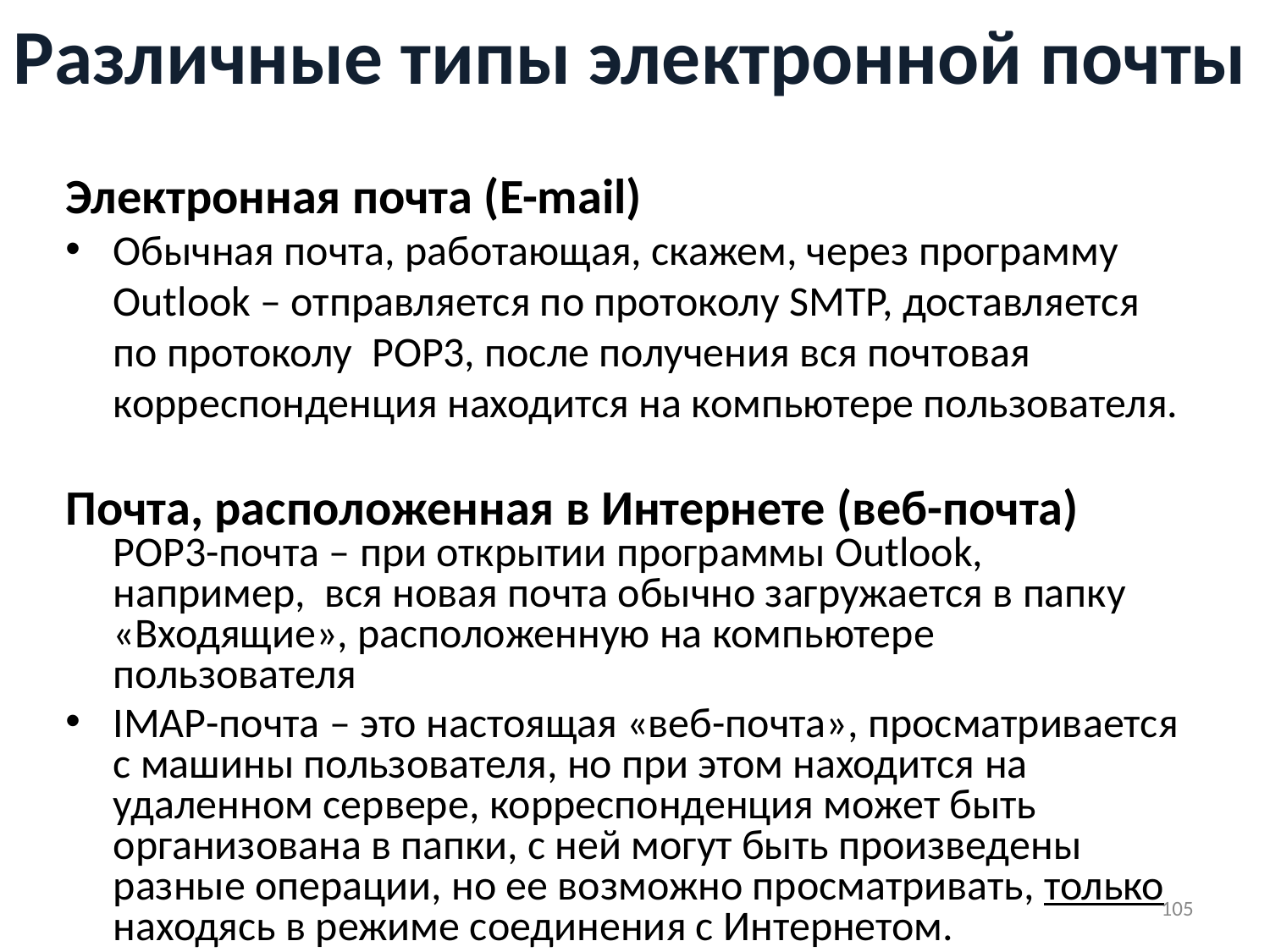

# Различные типы электронной почты
Электронная почта (E-mail)
Обычная почта, работающая, скажем, через программу Outlook – отправляется по протоколу SMTP, доставляется по протоколу  POP3, после получения вся почтовая корреспонденция находится на компьютере пользователя.
Почта, расположенная в Интернете (веб-почта) POP3-почта – при открытии программы Outlook, например,  вся новая почта обычно загружается в папку «Входящие», расположенную на компьютере пользователя
IMAP-почта – это настоящая «веб-почта», просматривается с машины пользователя, но при этом находится на удаленном сервере, корреспонденция может быть организована в папки, с ней могут быть произведены разные операции, но ее возможно просматривать, только находясь в режиме соединения с Интернетом.
105